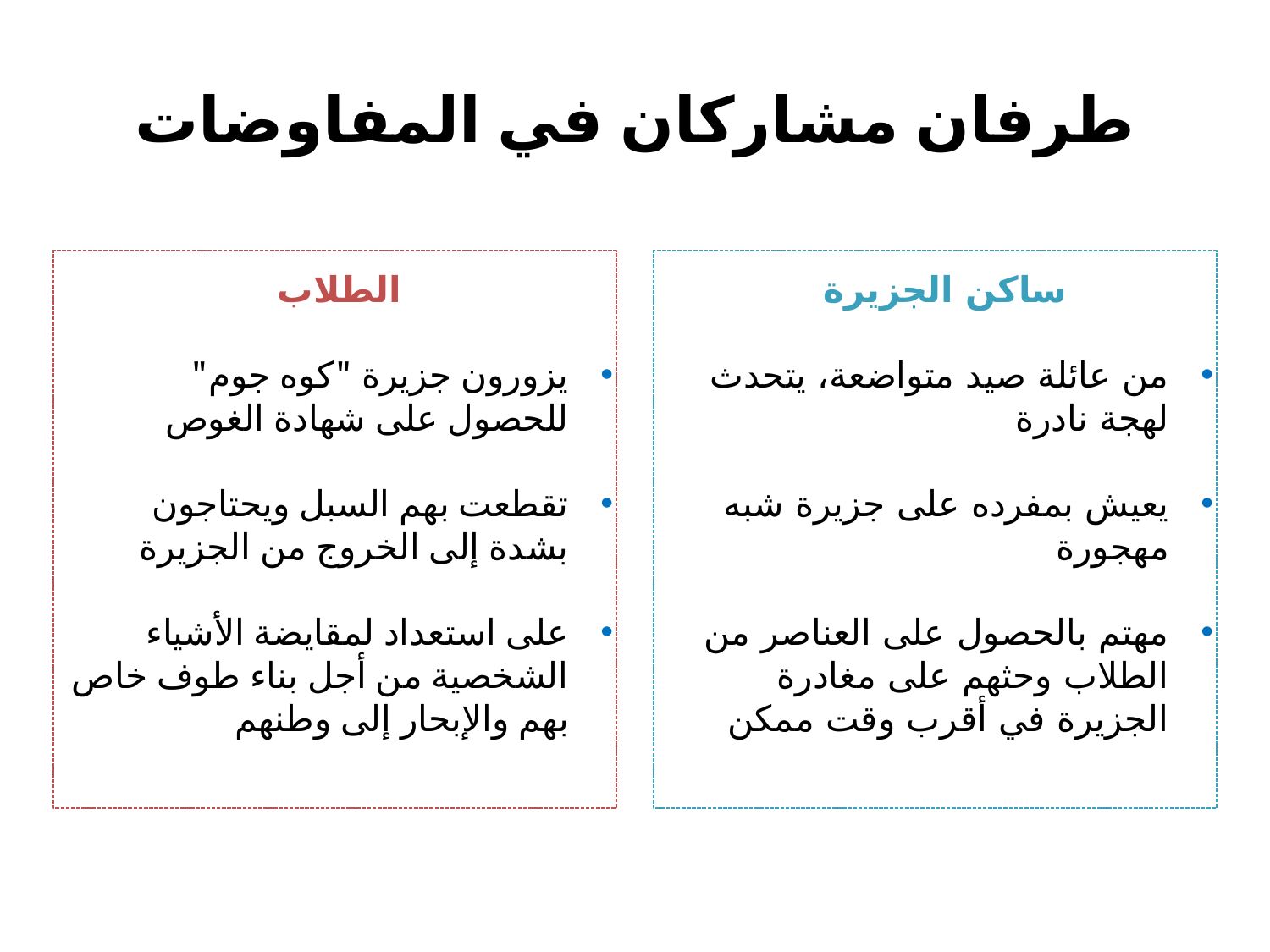

# طرفان مشاركان في المفاوضات

الطلاب

يزورون جزيرة "كوه جوم" للحصول على شهادة الغوص

تقطعت بهم السبل ويحتاجون بشدة إلى الخروج من الجزيرة

على استعداد لمقايضة الأشياء الشخصية من أجل بناء طوف خاص بهم والإبحار إلى وطنهم

ساكن الجزيرة

من عائلة صيد متواضعة، يتحدث لهجة نادرة

يعيش بمفرده على جزيرة شبه مهجورة

مهتم بالحصول على العناصر من الطلاب وحثهم على مغادرة الجزيرة في أقرب وقت ممكن